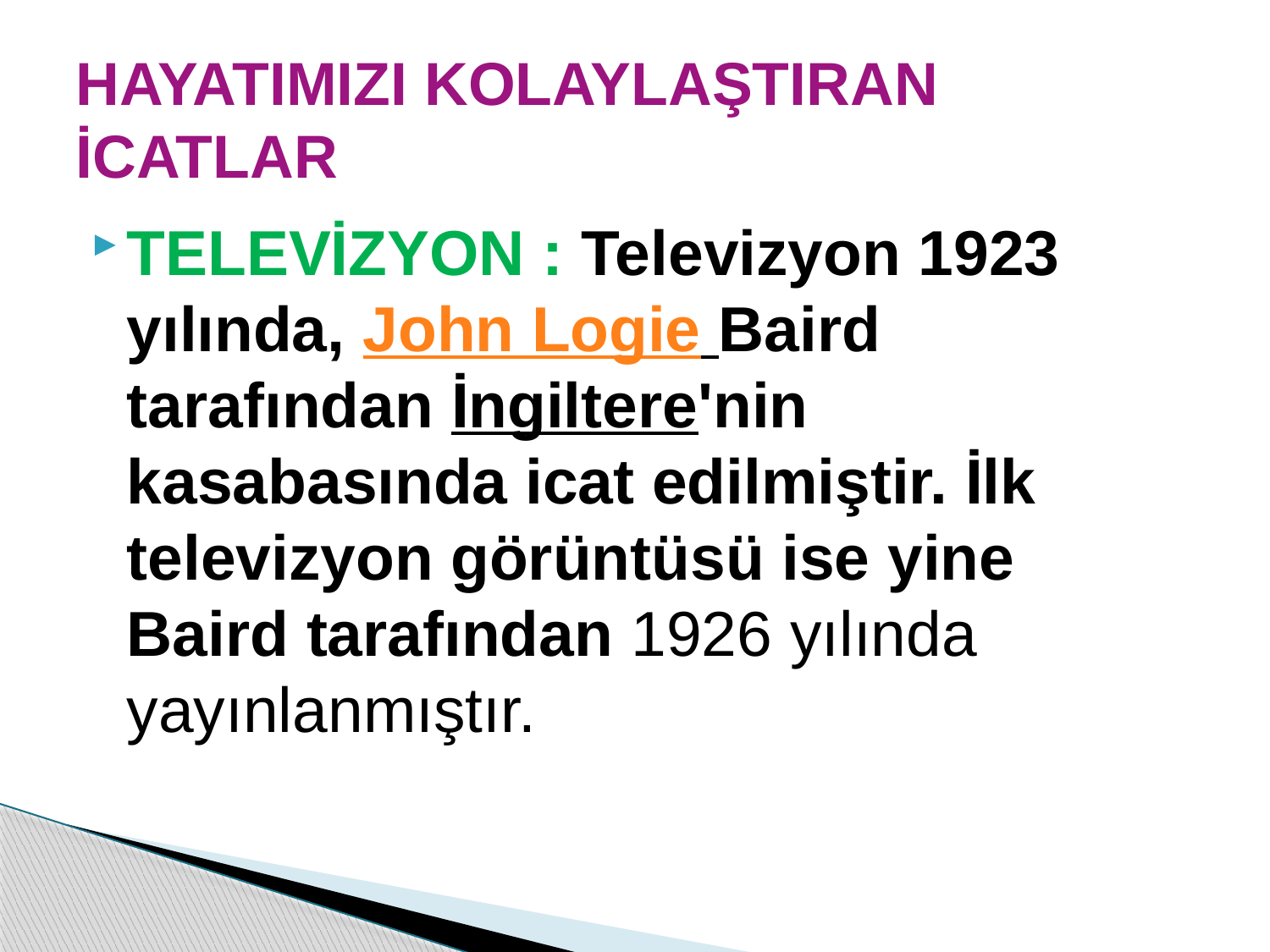

# HAYATIMIZI KOLAYLAŞTIRAN İCATLAR
TELEVİZYON : Televizyon 1923 yılında, John Logie Baird tarafından İngiltere'nin  kasabasında icat edilmiştir. İlk televizyon görüntüsü ise yine Baird tarafından 1926 yılında yayınlanmıştır.